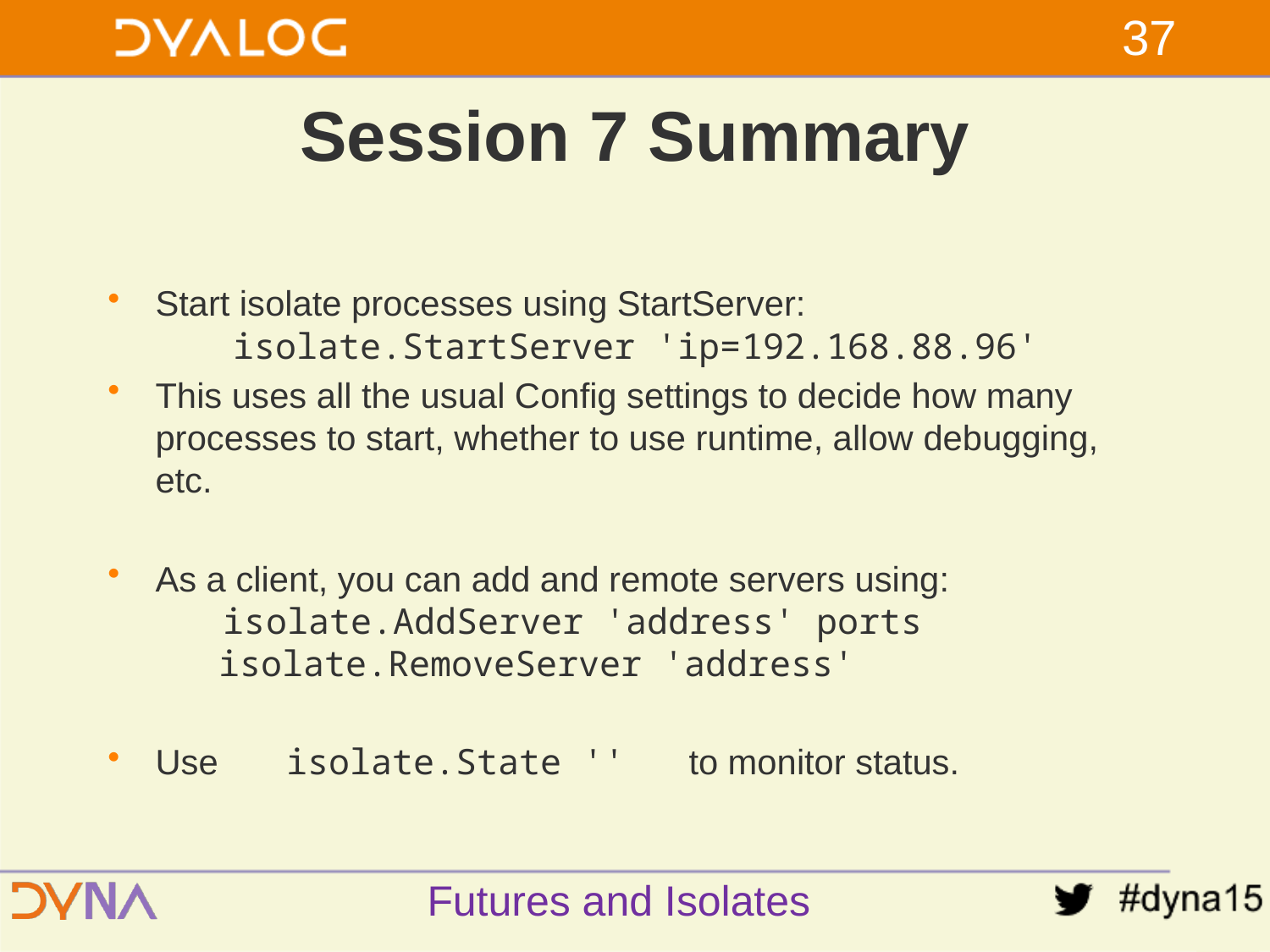

37
# Session 7 Summary
Start isolate processes using StartServer:
        isolate.StartServer 'ip=192.168.88.96'
This uses all the usual Config settings to decide how many processes to start, whether to use runtime, allow debugging, etc.

As a client, you can add and remote servers using:
       isolate.AddServer 'address' ports
   isolate.RemoveServer 'address'

Use       isolate.State ''   to monitor status.

Futures and Isolates